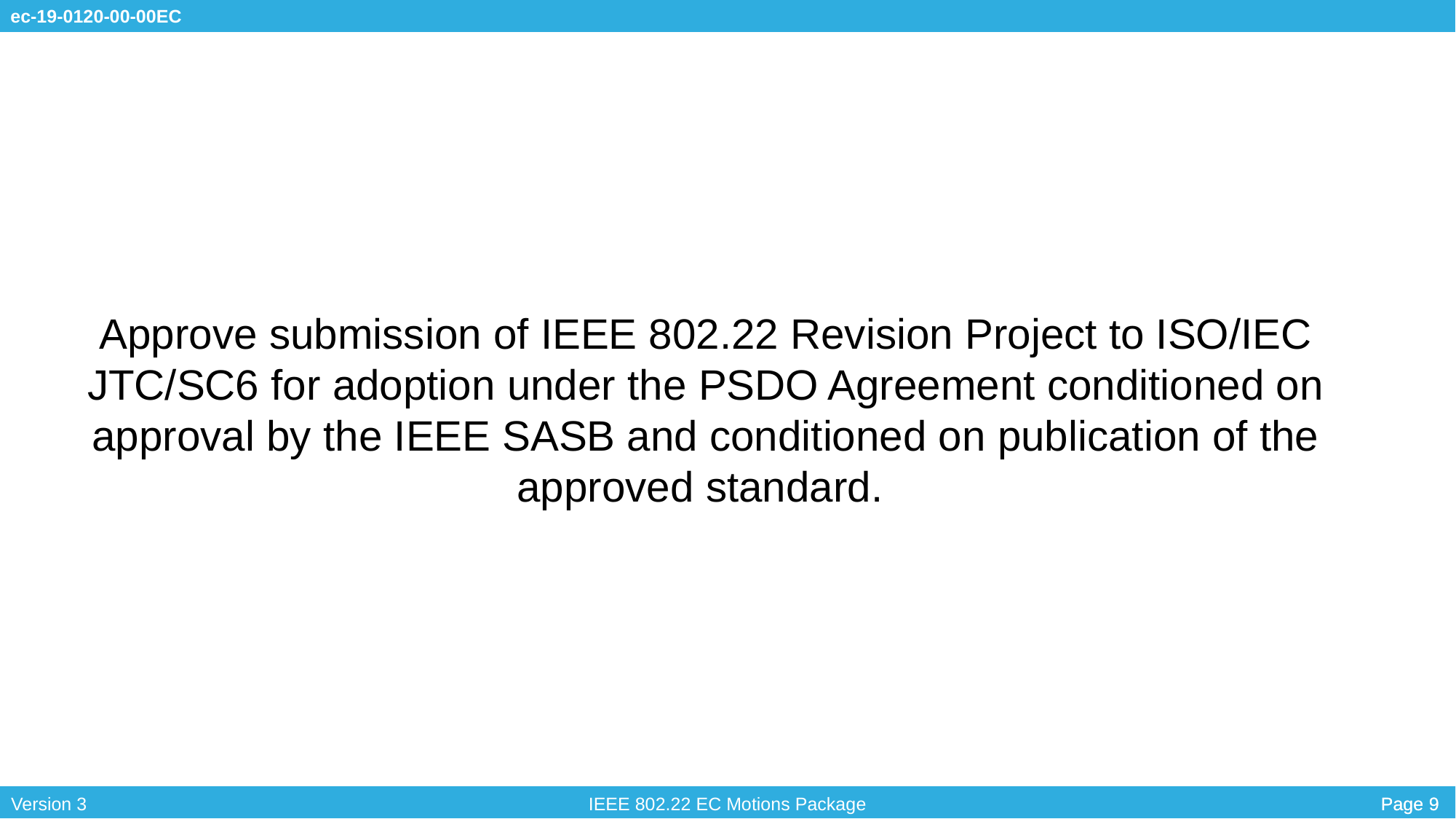

Approve submission of IEEE 802.22 Revision Project to ISO/IEC JTC/SC6 for adoption under the PSDO Agreement conditioned on approval by the IEEE SASB and conditioned on publication of the approved standard.